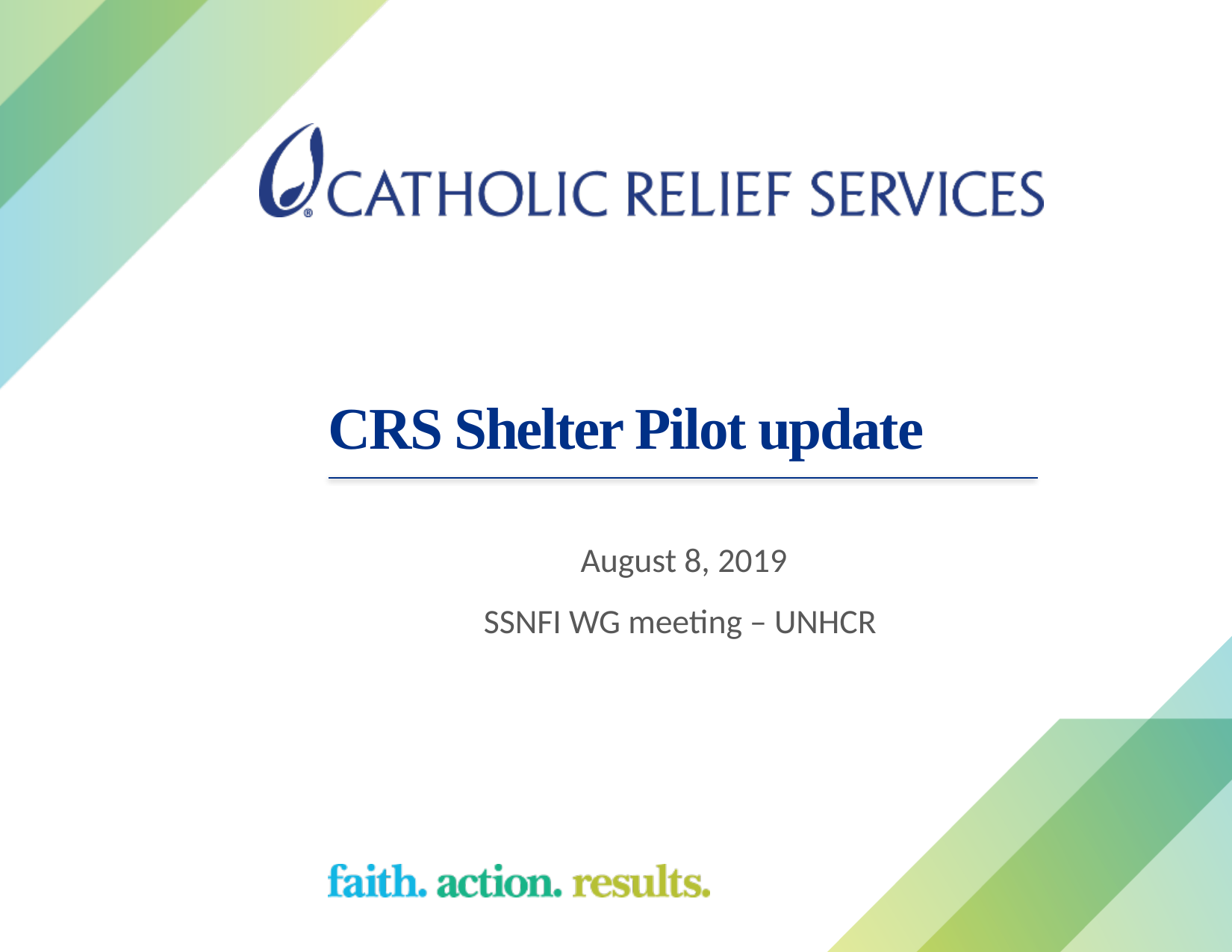

# CRS Shelter Pilot update
August 8, 2019
SSNFI WG meeting – UNHCR